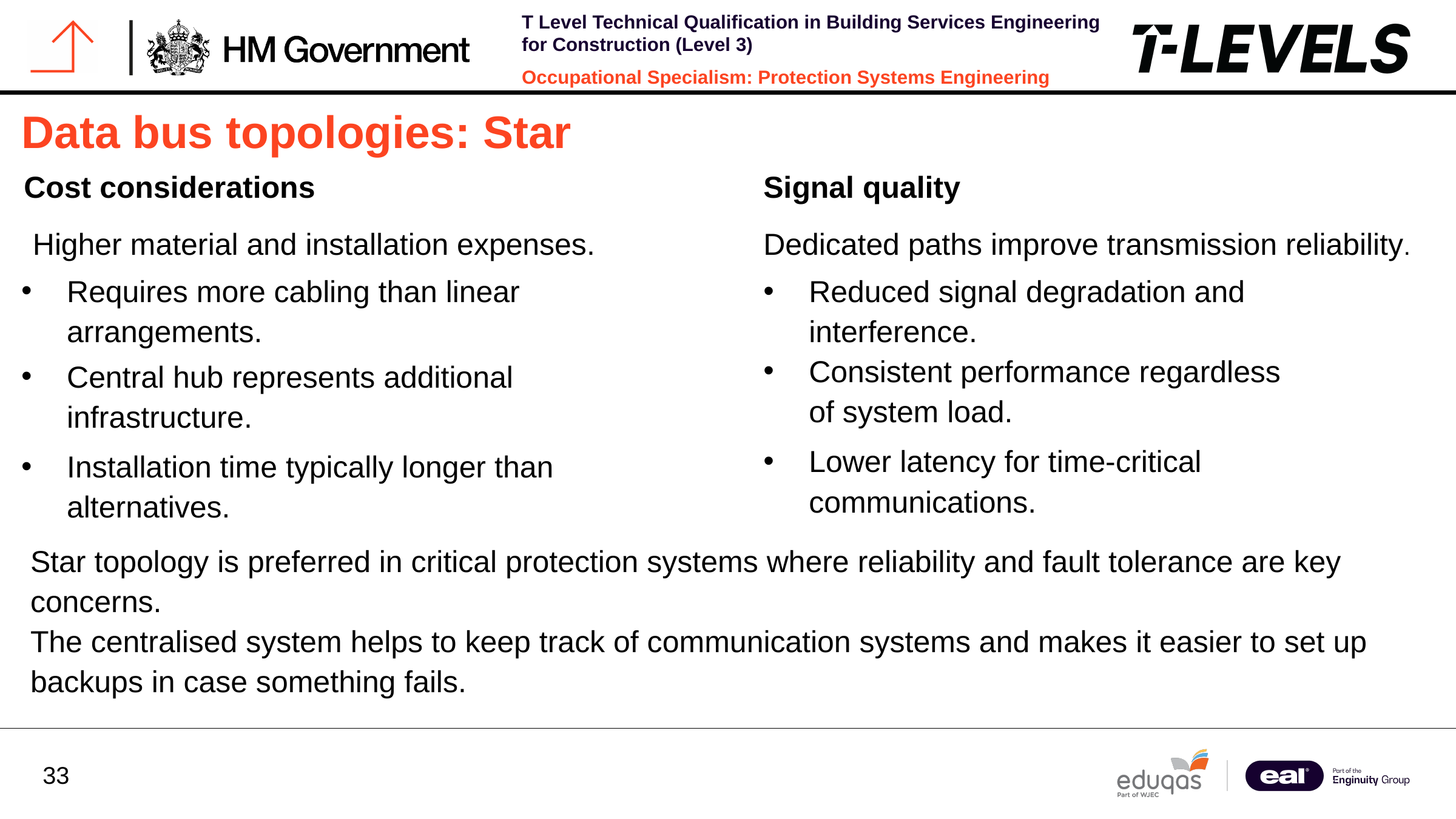

Data bus topologies: Star
Cost considerations
Signal quality
Higher material and installation expenses.
Dedicated paths improve transmission reliability.
Requires more cabling than linear arrangements.
Reduced signal degradation and interference.
Consistent performance regardless of system load.
Central hub represents additional infrastructure.
Lower latency for time-critical communications.
Installation time typically longer than alternatives.
Star topology is preferred in critical protection systems where reliability and fault tolerance are key concerns.
The centralised system helps to keep track of communication systems and makes it easier to set up backups in case something fails.